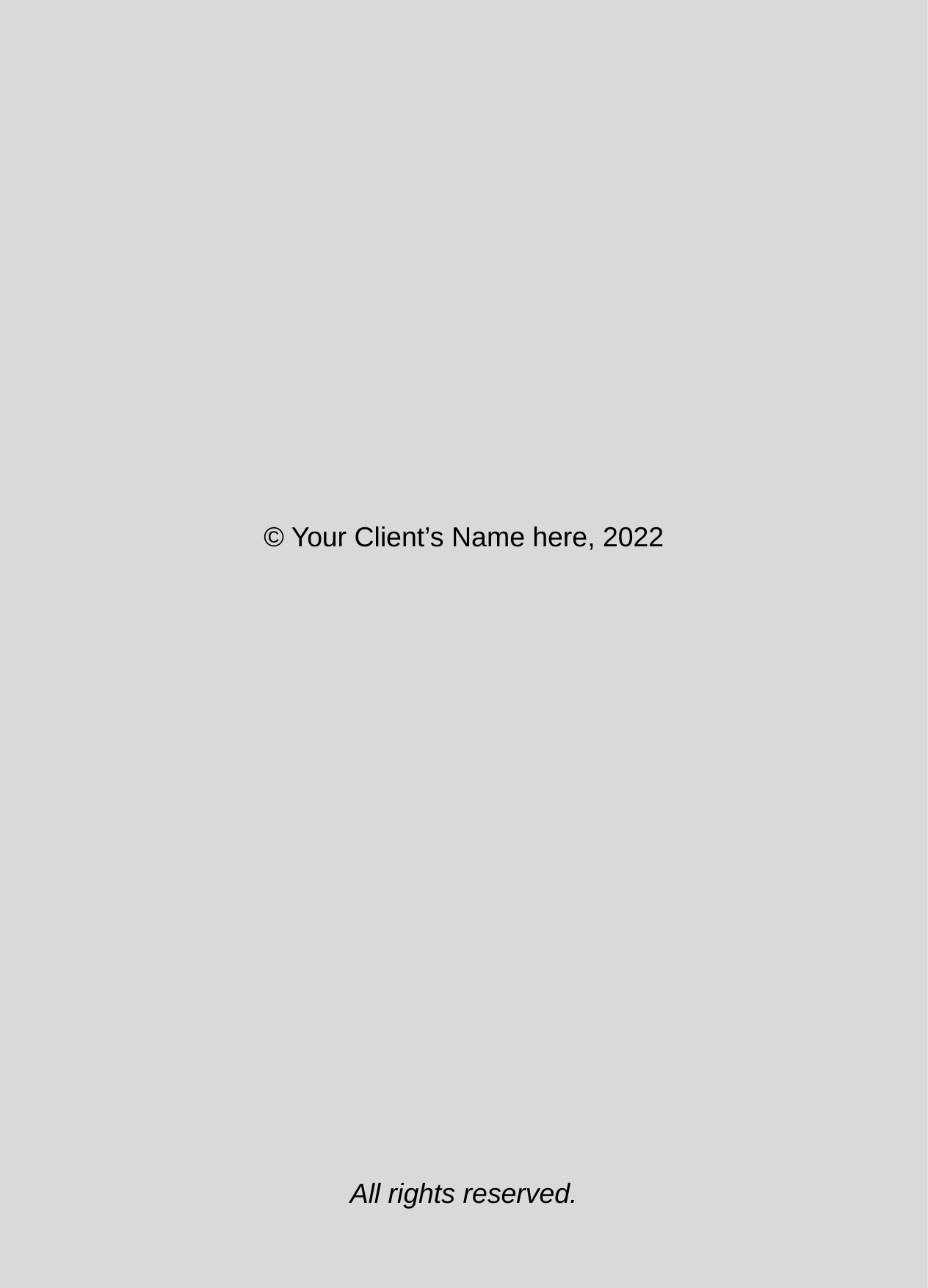

© Your Client’s Name here, 2022
All rights reserved.